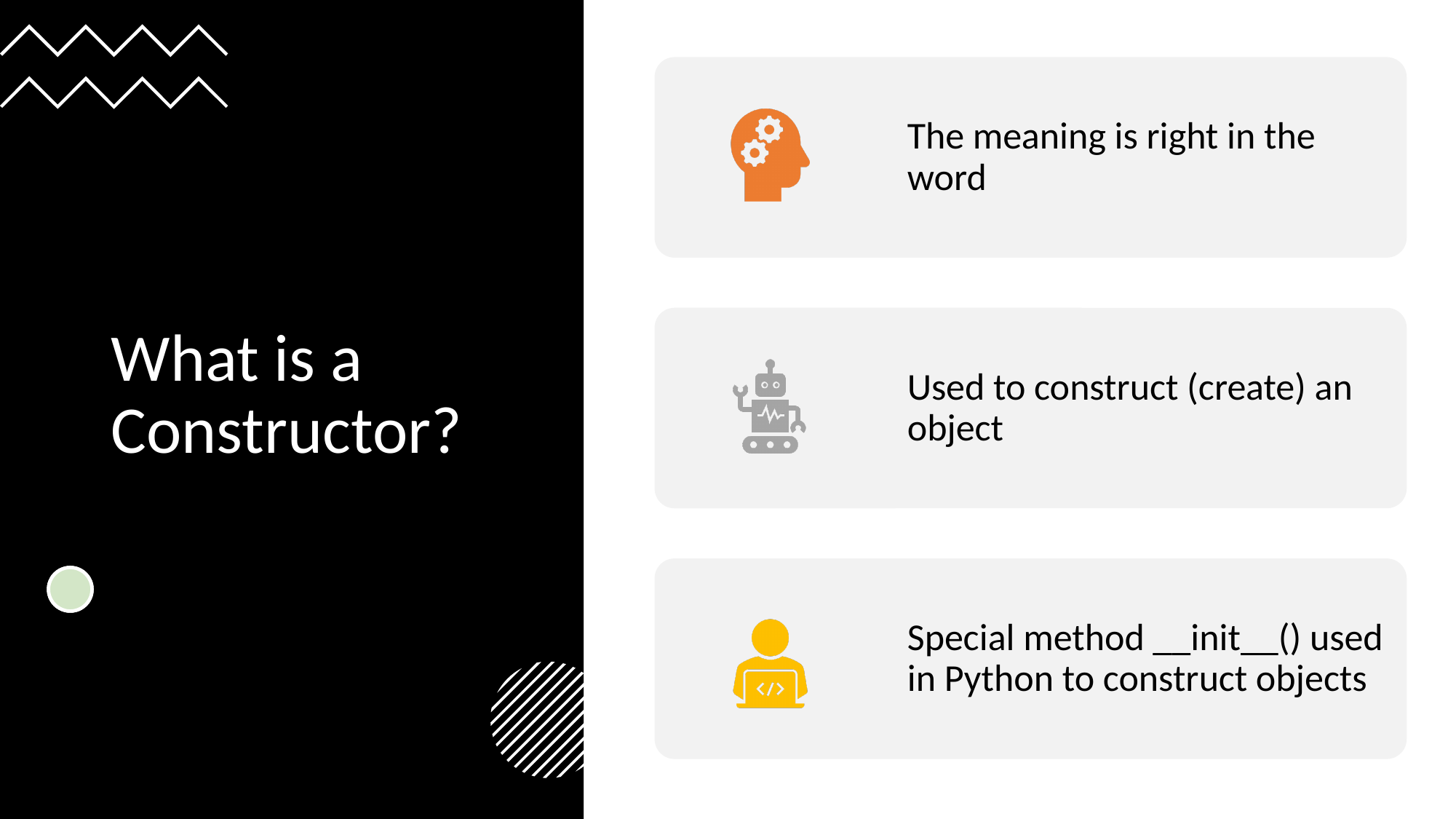

The meaning is right in the word
Used to construct (create) an object
Special method __init__() used in Python to construct objects
# What is a Constructor?